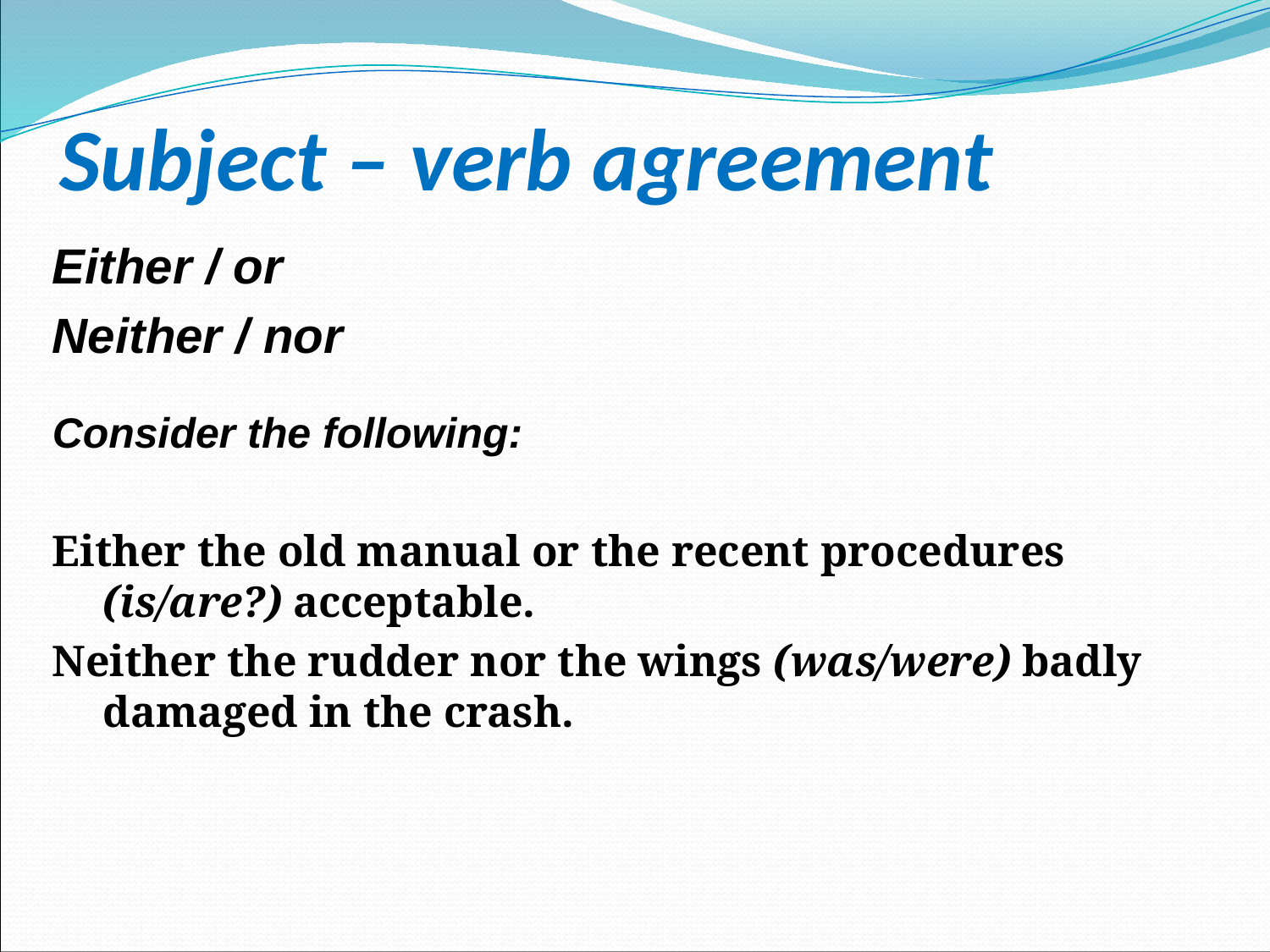

# Subject – verb agreement
Either / or
Neither / nor

Consider the following:

Either the old manual or the recent procedures (is/are?) acceptable.
Neither the rudder nor the wings (was/were) badly damaged in the crash.